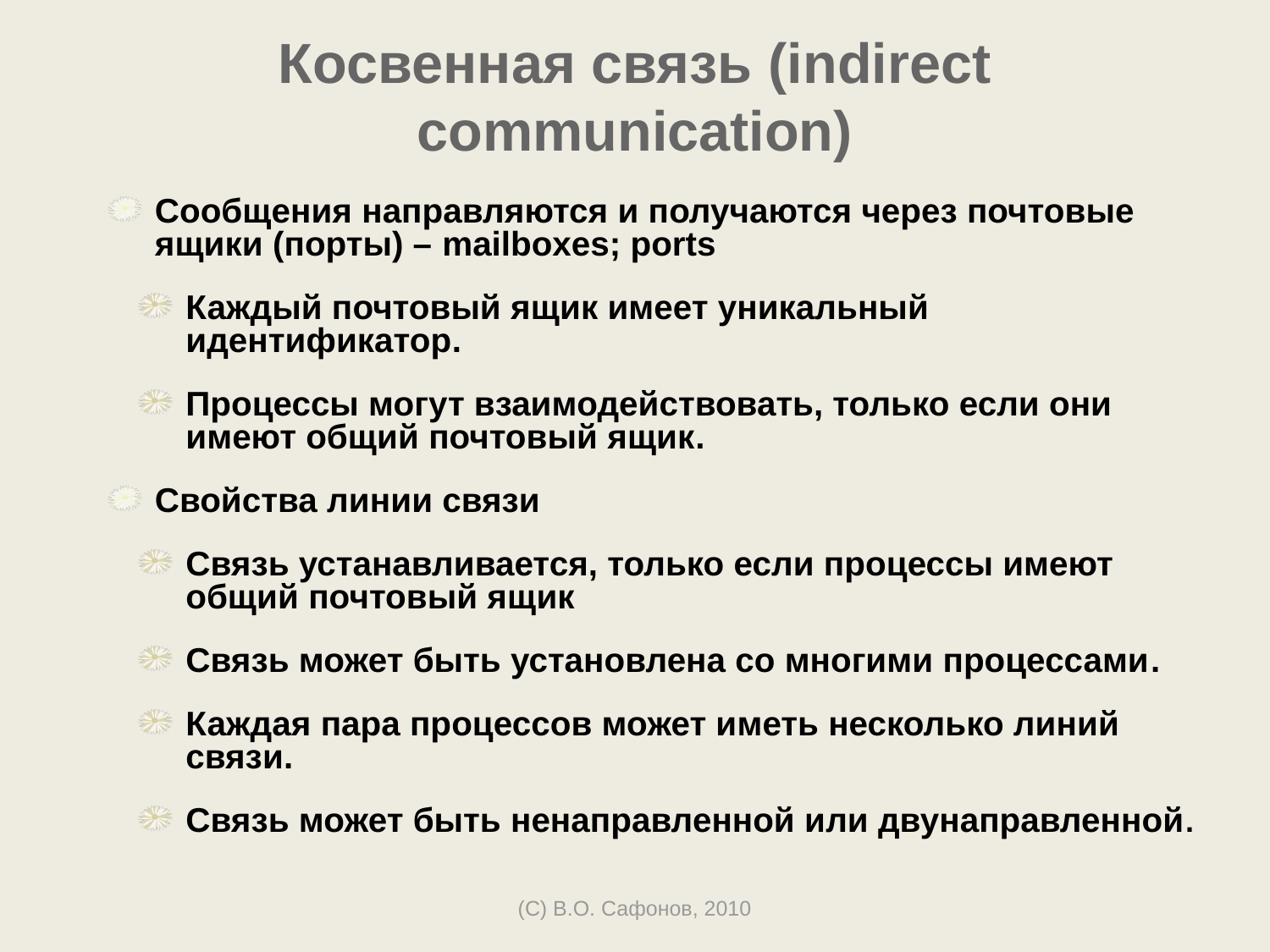

# Косвенная связь (indirect communication)
Сообщения направляются и получаются через почтовые ящики (порты) – mailboxes; ports
Каждый почтовый ящик имеет уникальный идентификатор.
Процессы могут взаимодействовать, только если они имеют общий почтовый ящик.
Свойства линии связи
Связь устанавливается, только если процессы имеют общий почтовый ящик
Связь может быть установлена со многими процессами.
Каждая пара процессов может иметь несколько линий связи.
Связь может быть ненаправленной или двунаправленной.
(C) В.О. Сафонов, 2010